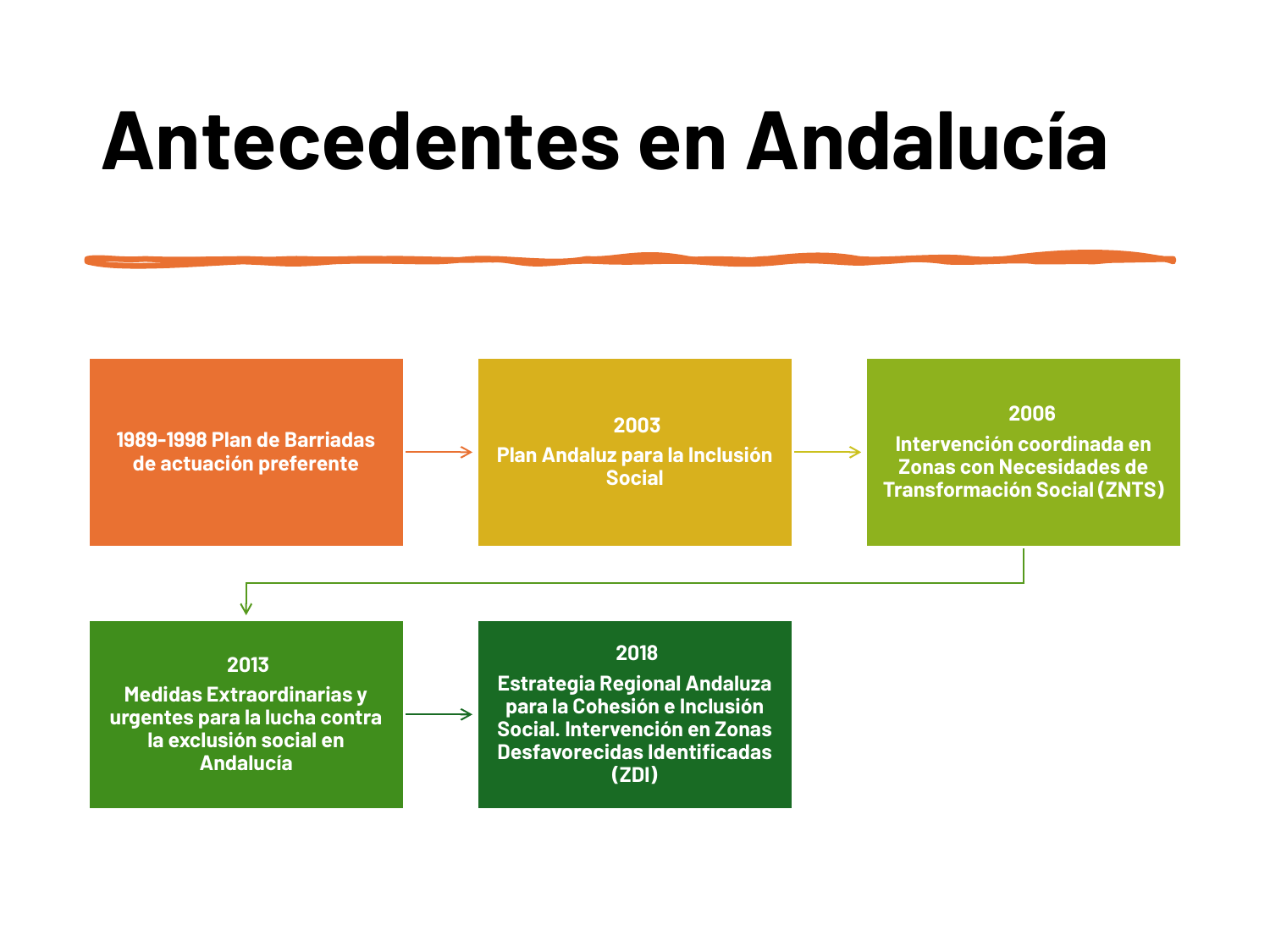

# Antecedentes en Andalucía

1989-1998 Plan de Barriadas de actuación preferente

 2003
Plan Andaluz para la Inclusión Social

    2006
Intervención coordinada en Zonas con Necesidades de Transformación Social (ZNTS)

 2013
Medidas Extraordinarias y urgentes para la lucha contra la exclusión social en Andalucía
  2018
Estrategia Regional Andaluza para la Cohesión e Inclusión Social. Intervención en Zonas Desfavorecidas Identificadas (ZDI)